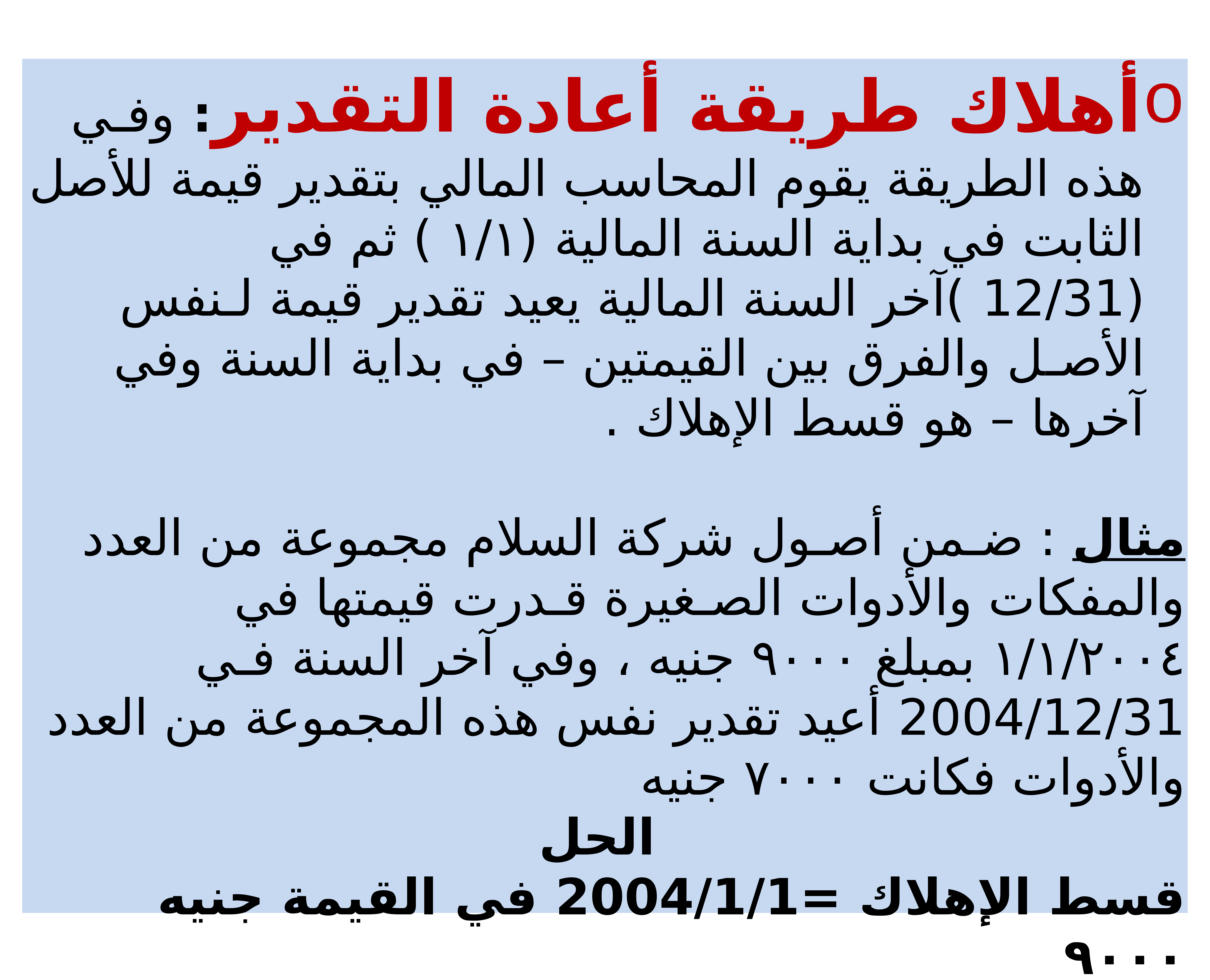

أهلاك طريقة أعادة التقدير: وفـي هذه الطريقة يقوم المحاسب المالي بتقدير قيمة للأصل الثابت في بداية السنة المالية (١/١ ) ثم في (12/31 )آخر السنة المالية يعيد تقدير قيمة لـنفس الأصـل والفرق بين القيمتين – في بداية السنة وفي آخرها – هو قسط الإهلاك .

مثال : ضـمن أصـول شركة السلام مجموعة من العدد والمفكات والأدوات الصـغيرة قـدرت قيمتها في ١/١/٢٠٠٤ بمبلغ ٩٠٠٠ جنيه ، وفي آخر السنة فـي 2004/12/31 أعيد تقدير نفس هذه المجموعة من العدد والأدوات فكانت ٧٠٠٠ جنيه
 الحل
قسط الإهلاك =2004/1/1 في القيمة جنيه ٩٠٠٠
2004/12/31في القيمة جنيه ٧٠٠٠ =2000 جنية
قسط إهلاك السنة الرابعة =  (64000 – 12800 ) * 20 % =10240 ج.م